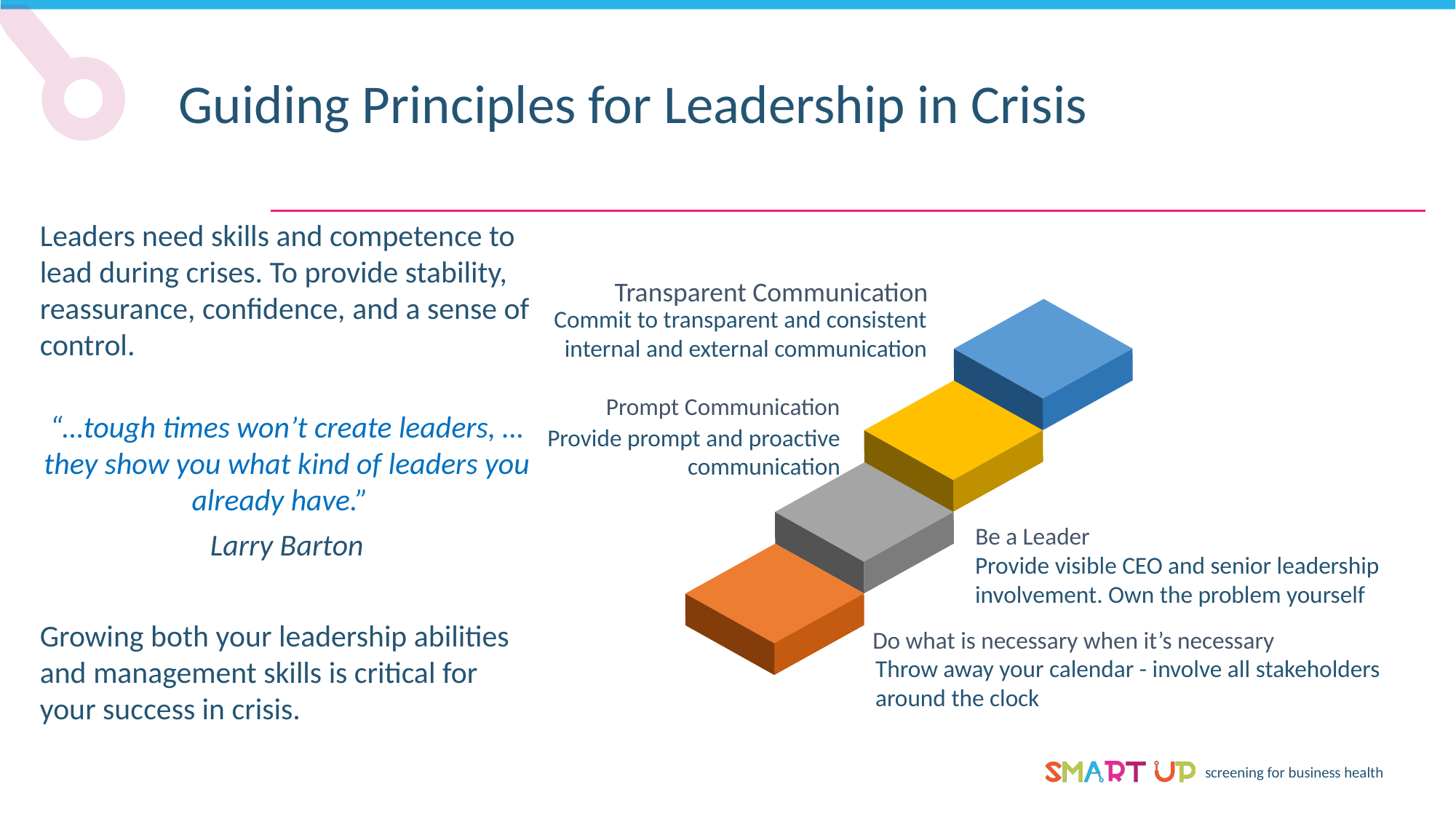

Guiding Principles for Leadership in Crisis
Leaders need skills and competence to lead during crises. To provide stability, reassurance, confidence, and a sense of control.
“…tough times won’t create leaders, … they show you what kind of leaders you already have.”
Larry Barton

Growing both your leadership abilities and management skills is critical for your success in crisis.

Transparent Communication

Commit to transparent and consistent internal and external communication
Prompt Communication
Provide prompt and proactive communication
Be a Leader
Provide visible CEO and senior leadership involvement. Own the problem yourself
Do what is necessary when it’s necessary
Throw away your calendar - involve all stakeholders around the clock